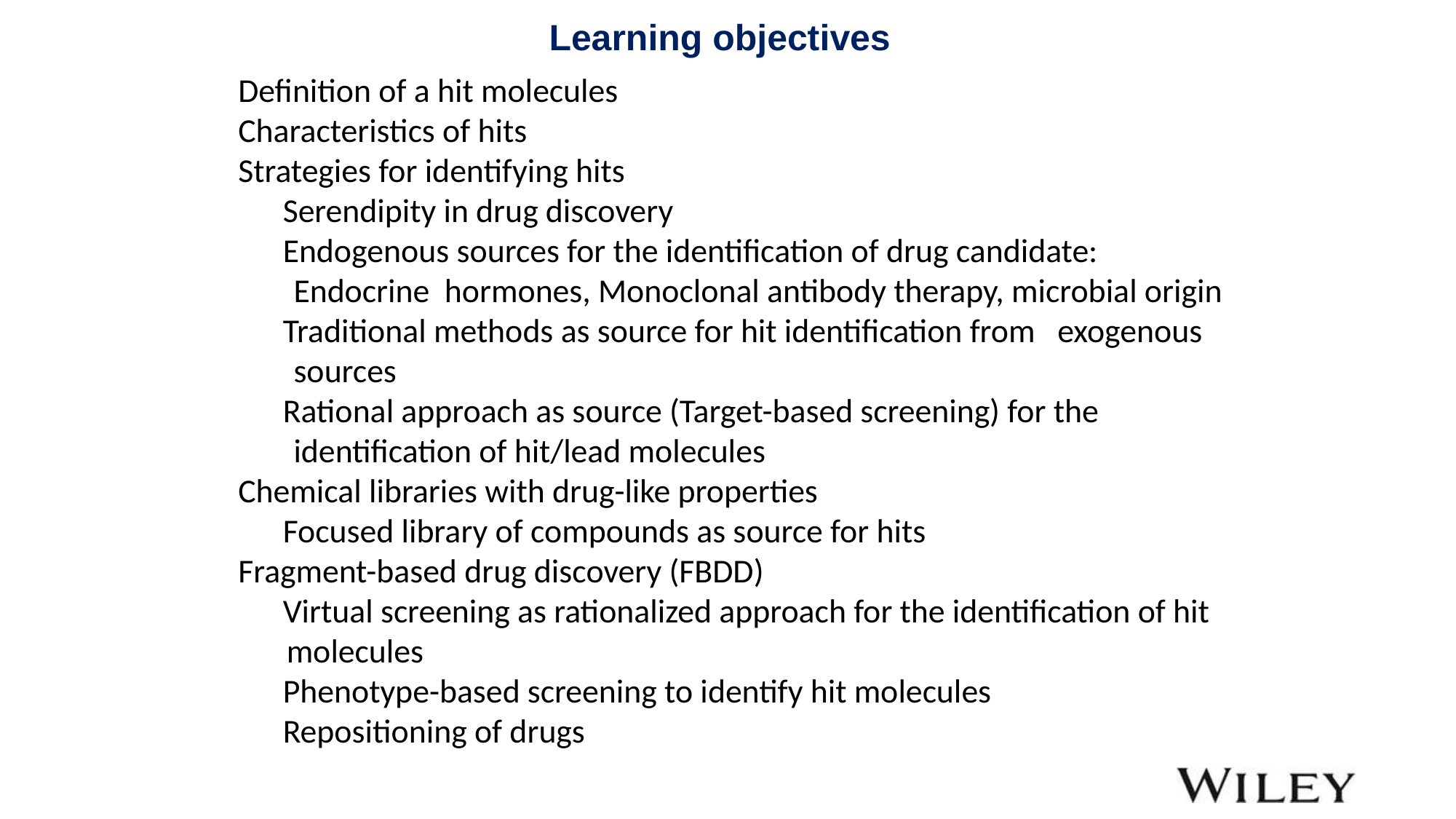

Learning objectives
Definition of a hit molecules
Characteristics of hits
Strategies for identifying hits
      Serendipity in drug discovery
      Endogenous sources for the identification of drug candidate: Endocrine  hormones, Monoclonal antibody therapy, microbial origin
      Traditional methods as source for hit identification from   exogenous sources
      Rational approach as source (Target-based screening) for the identification of hit/lead molecules
Chemical libraries with drug-like properties
      Focused library of compounds as source for hits
Fragment-based drug discovery (FBDD)
      Virtual screening as rationalized approach for the identification of hit molecules
      Phenotype-based screening to identify hit molecules
      Repositioning of drugs